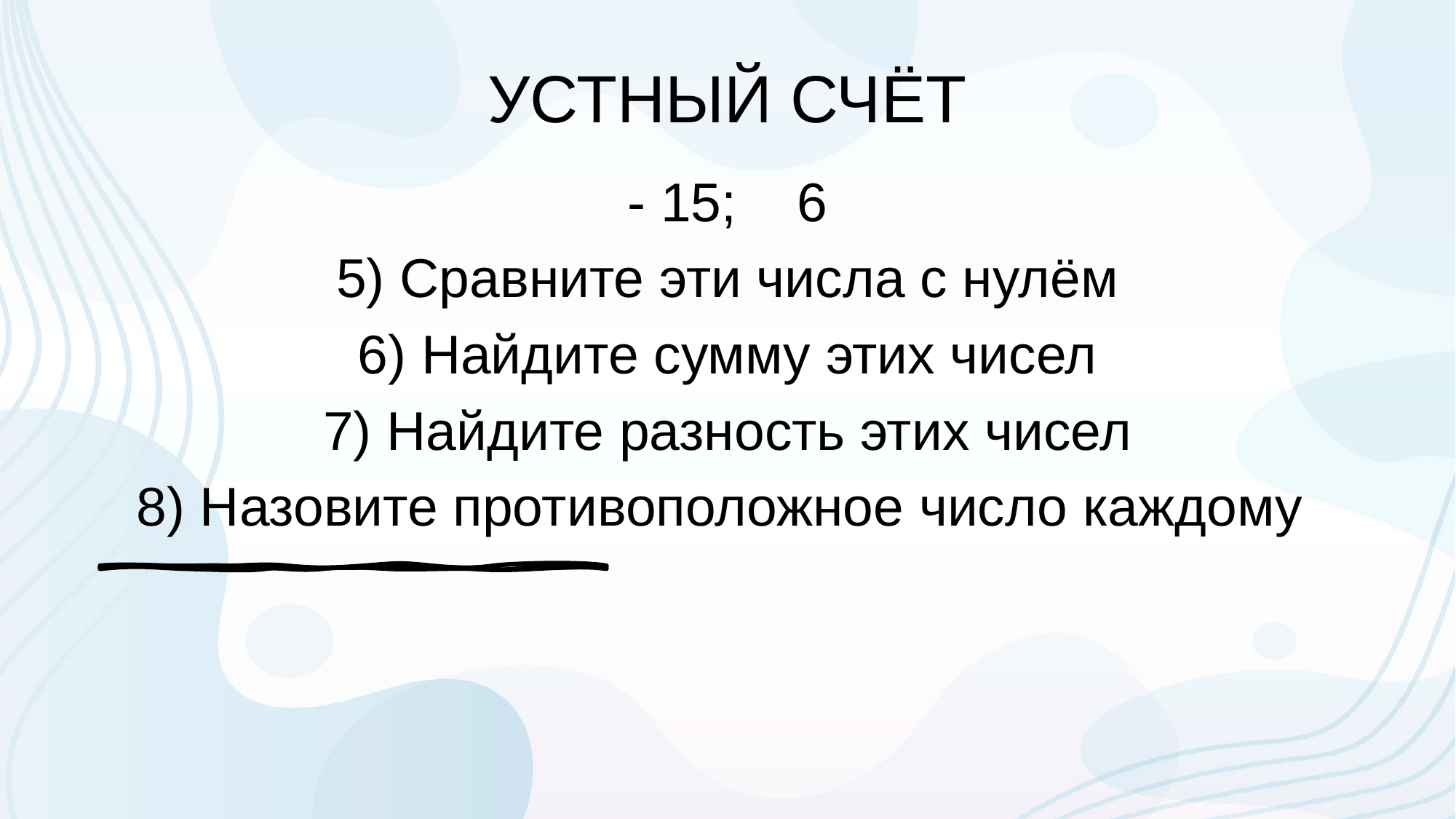

# УСТНЫЙ СЧЁТ
- 15;    6
5) Сравните эти числа с нулём
6) Найдите сумму этих чисел
7) Найдите разность этих чисел
8) Назовите противоположное число каждому